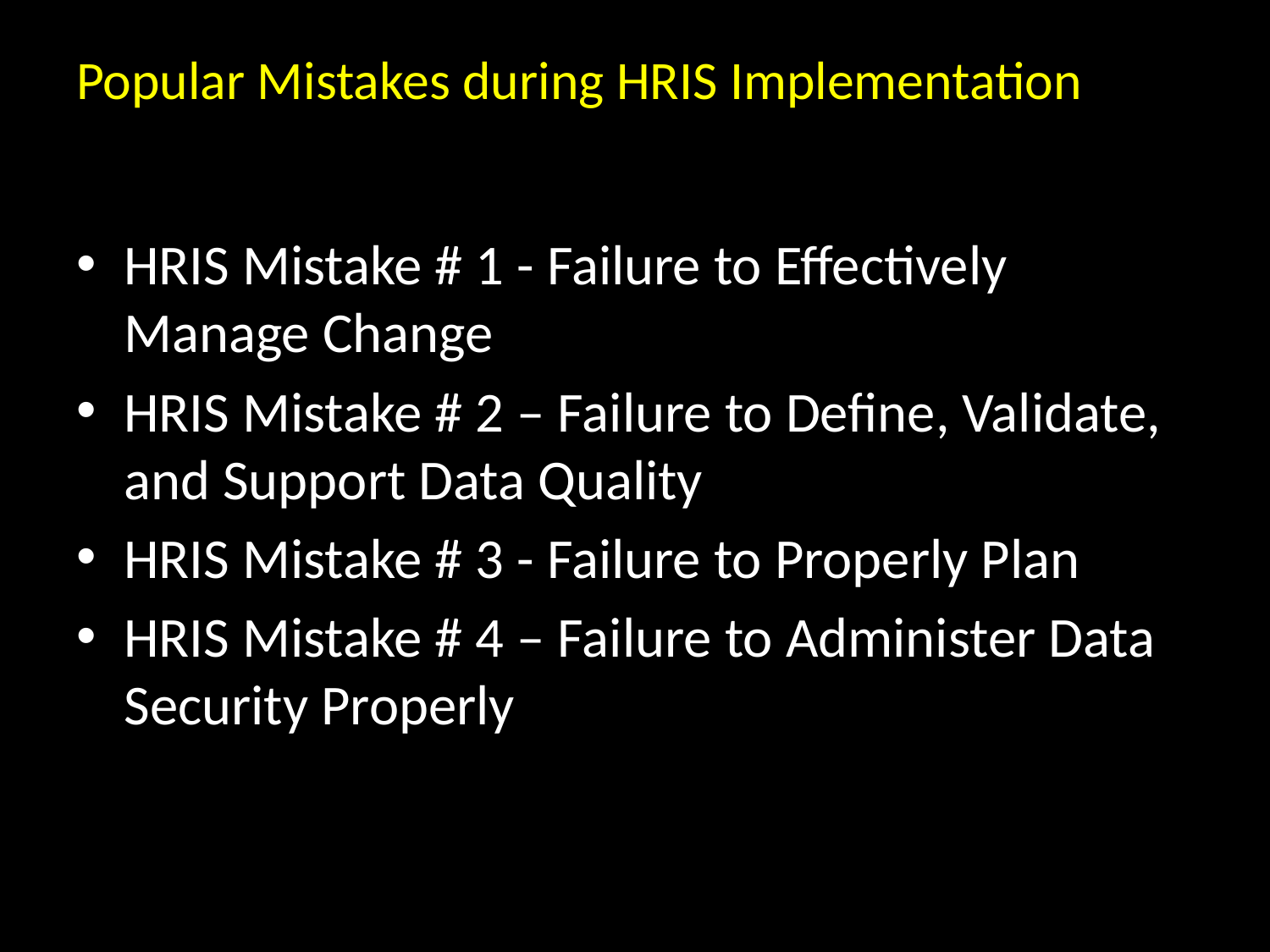

# Popular Mistakes during HRIS Implementation
HRIS Mistake # 1 - Failure to Effectively Manage Change
HRIS Mistake # 2 – Failure to Define, Validate, and Support Data Quality
HRIS Mistake # 3 - Failure to Properly Plan
HRIS Mistake # 4 – Failure to Administer Data Security Properly